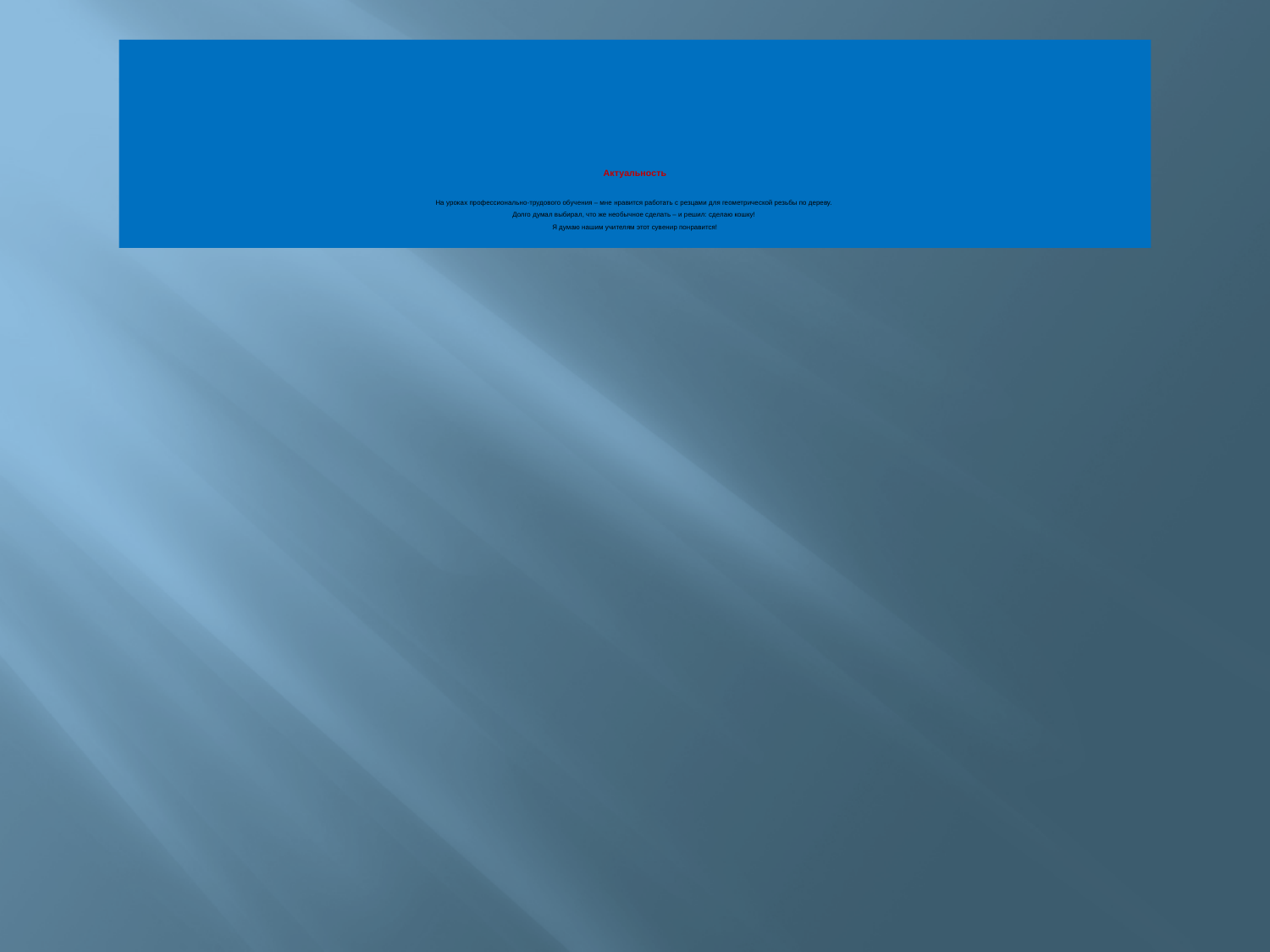

# Актуальность На уроках профессионально-трудового обучения – мне нравится работать с резцами для геометрической резьбы по дереву. Долго думал выбирал, что же необычное сделать – и решил: сделаю кошку! Я думаю нашим учителям этот сувенир понравится!